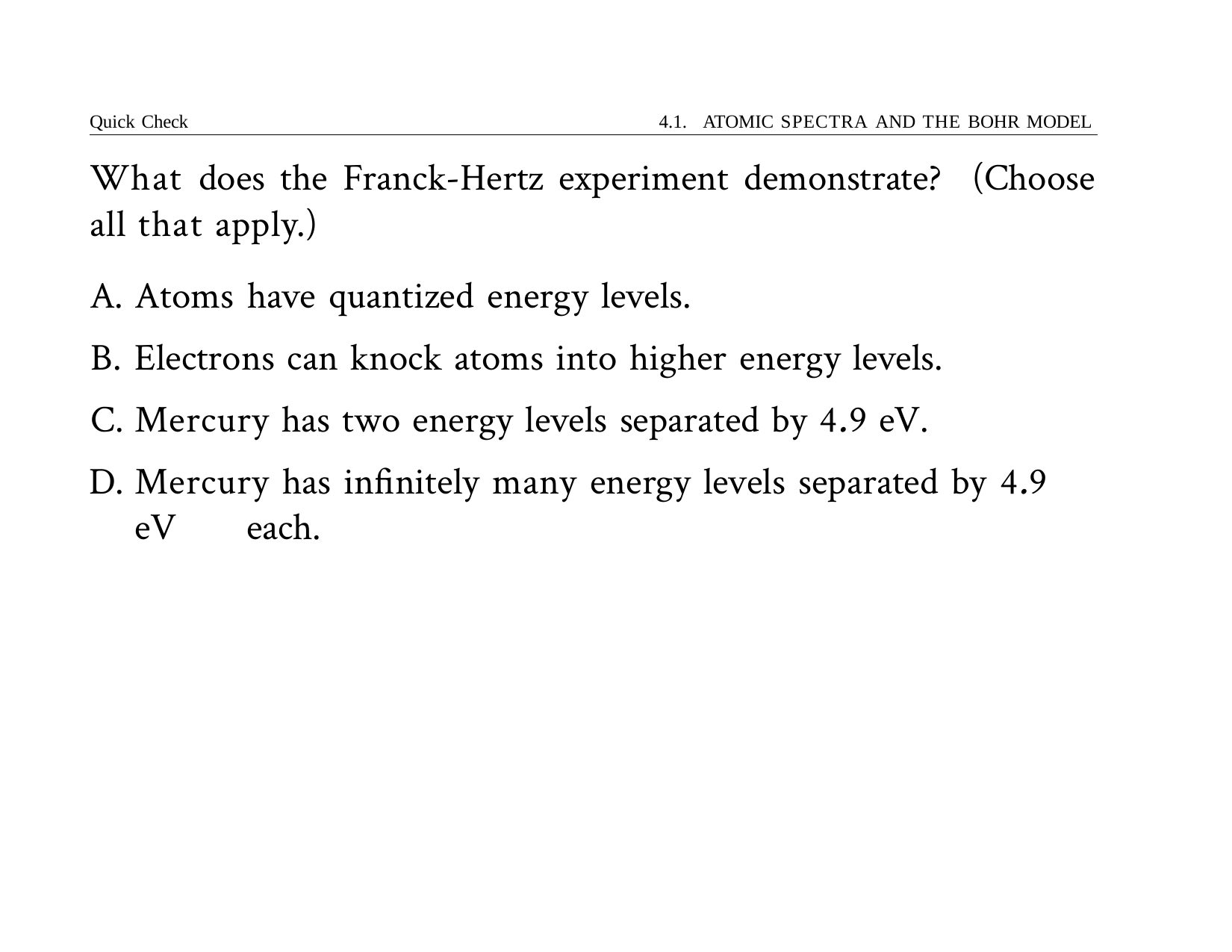

Quick Check	4.1.  ATOMIC SPECTRA AND THE BOHR MODEL

# What does the Franck-Hertz experiment demonstrate? all that apply.)
(Choose
Atoms have quantized energy levels.
Electrons can knock atoms into higher energy levels.
Mercury has two energy levels separated by 4.9 eV.
Mercury has infinitely many energy levels separated by 4.9 eV 	each.